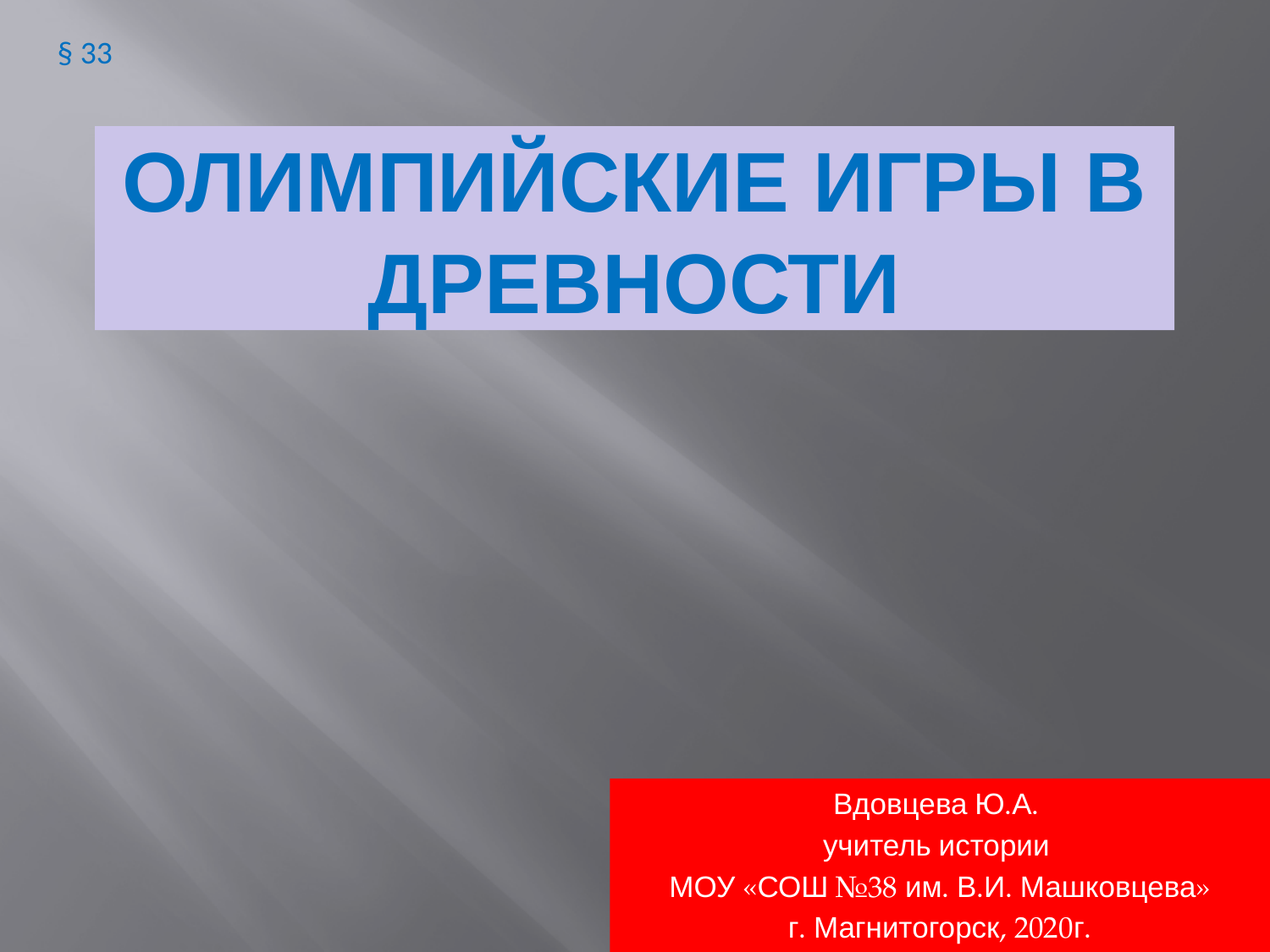

§ 33
# Олимпийские игры в древности
Вдовцева Ю.А.
учитель истории
МОУ «СОШ №38 им. В.И. Машковцева»
г. Магнитогорск, 2020г.